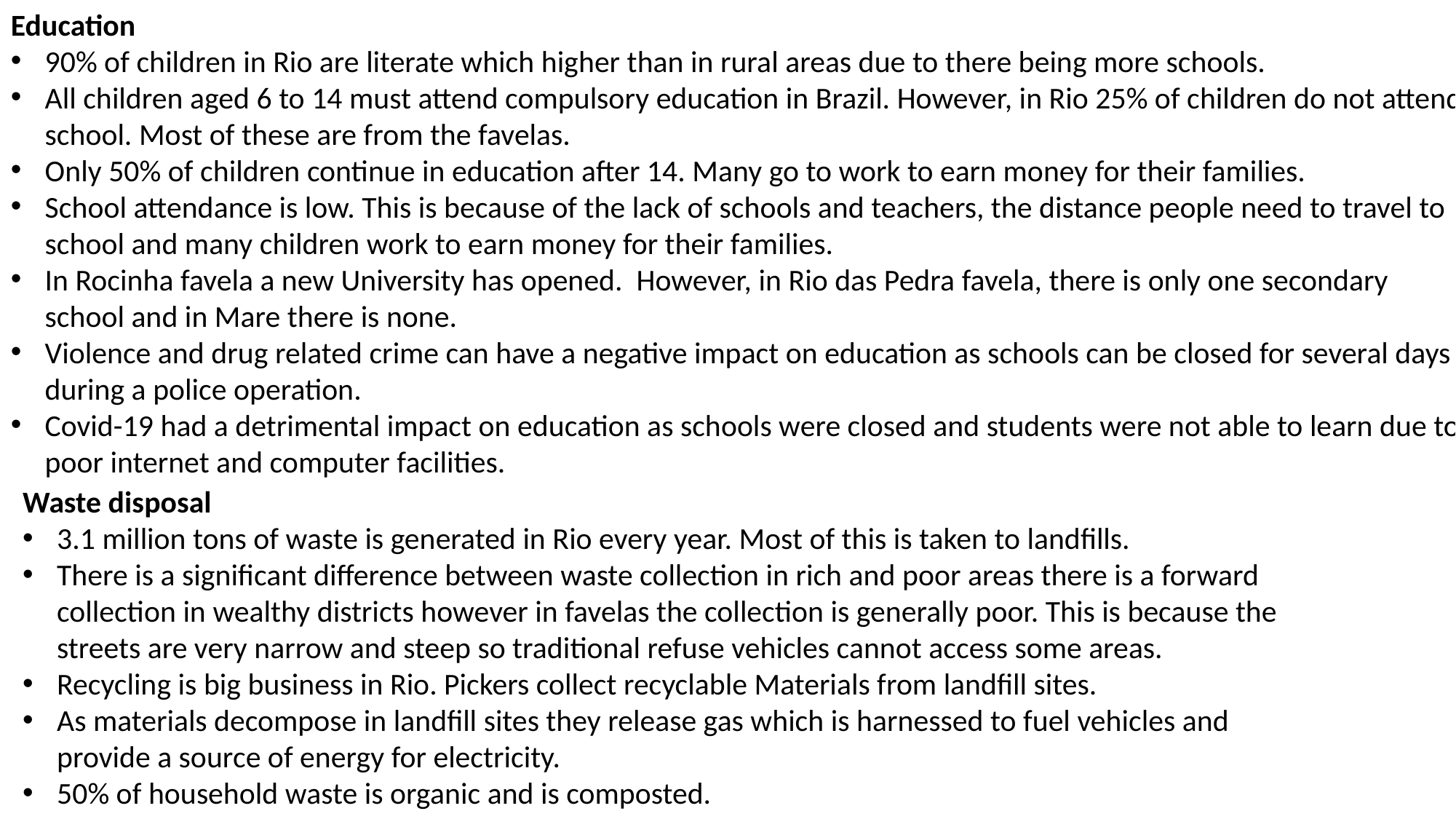

Education
90% of children in Rio are literate which higher than in rural areas due to there being more schools.
All children aged 6 to 14 must attend compulsory education in Brazil. However, in Rio 25% of children do not attend school. Most of these are from the favelas.
Only 50% of children continue in education after 14. Many go to work to earn money for their families.
School attendance is low. This is because of the lack of schools and teachers, the distance people need to travel to school and many children work to earn money for their families.
In Rocinha favela a new University has opened.  However, in Rio das Pedra favela, there is only one secondary school and in Mare there is none.
Violence and drug related crime can have a negative impact on education as schools can be closed for several days during a police operation.
Covid-19 had a detrimental impact on education as schools were closed and students were not able to learn due to poor internet and computer facilities.
Waste disposal
3.1 million tons of waste is generated in Rio every year. Most of this is taken to landfills.
There is a significant difference between waste collection in rich and poor areas there is a forward collection in wealthy districts however in favelas the collection is generally poor. This is because the streets are very narrow and steep so traditional refuse vehicles cannot access some areas.
Recycling is big business in Rio. Pickers collect recyclable Materials from landfill sites.
As materials decompose in landfill sites they release gas which is harnessed to fuel vehicles and provide a source of energy for electricity.
50% of household waste is organic and is composted.